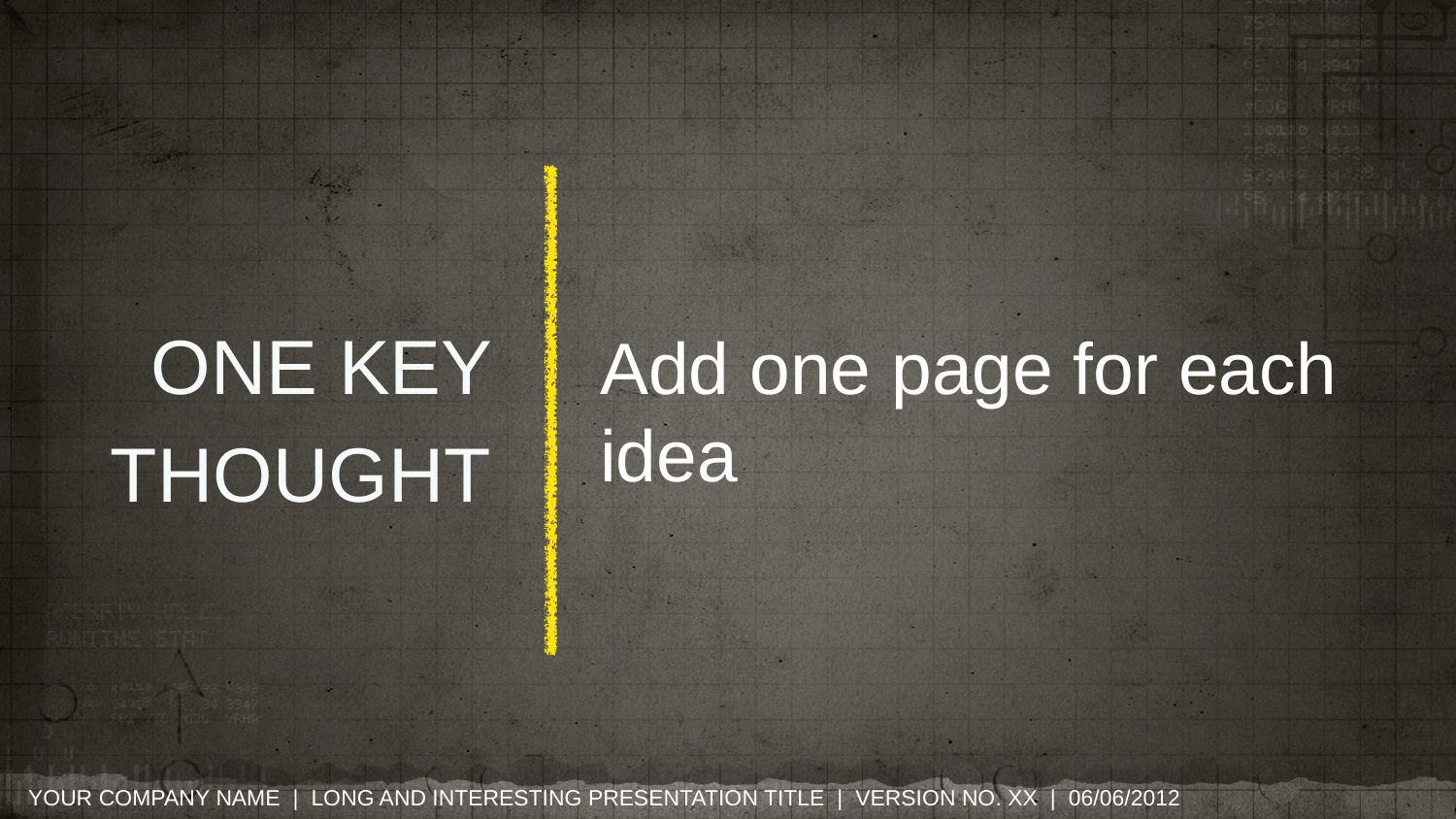

# ONE KEY THOUGHT
Add one page for each idea
YOUR COMPANY NAME  |  LONG AND INTERESTING PRESENTATION TITLE  |  VERSION NO. XX  |  06/06/2012